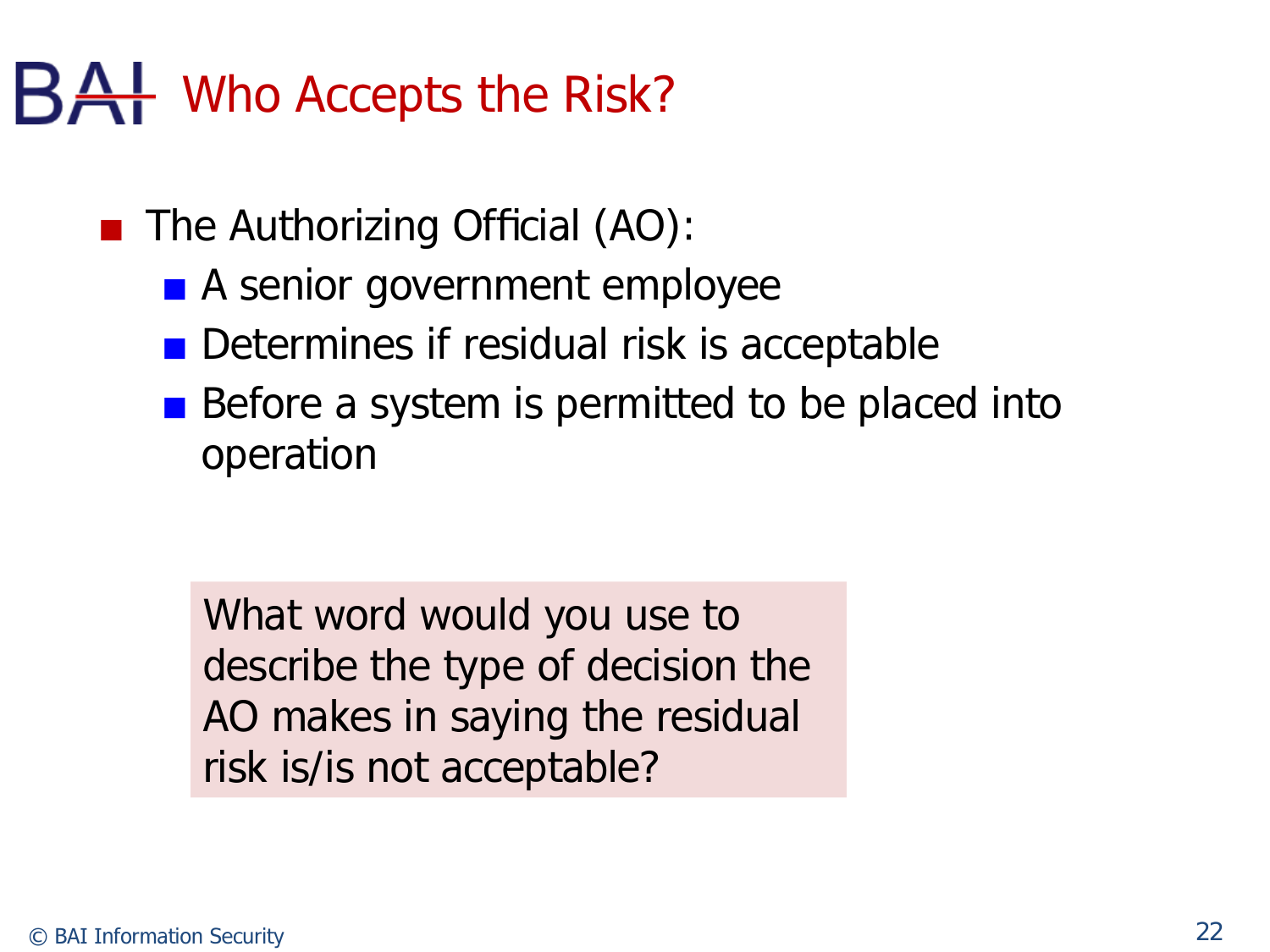

# Who Accepts the Risk?
The Authorizing Official (AO):
A senior government employee
Determines if residual risk is acceptable
Before a system is permitted to be placed into operation
What word would you use to describe the type of decision the AO makes in saying the residual risk is/is not acceptable?